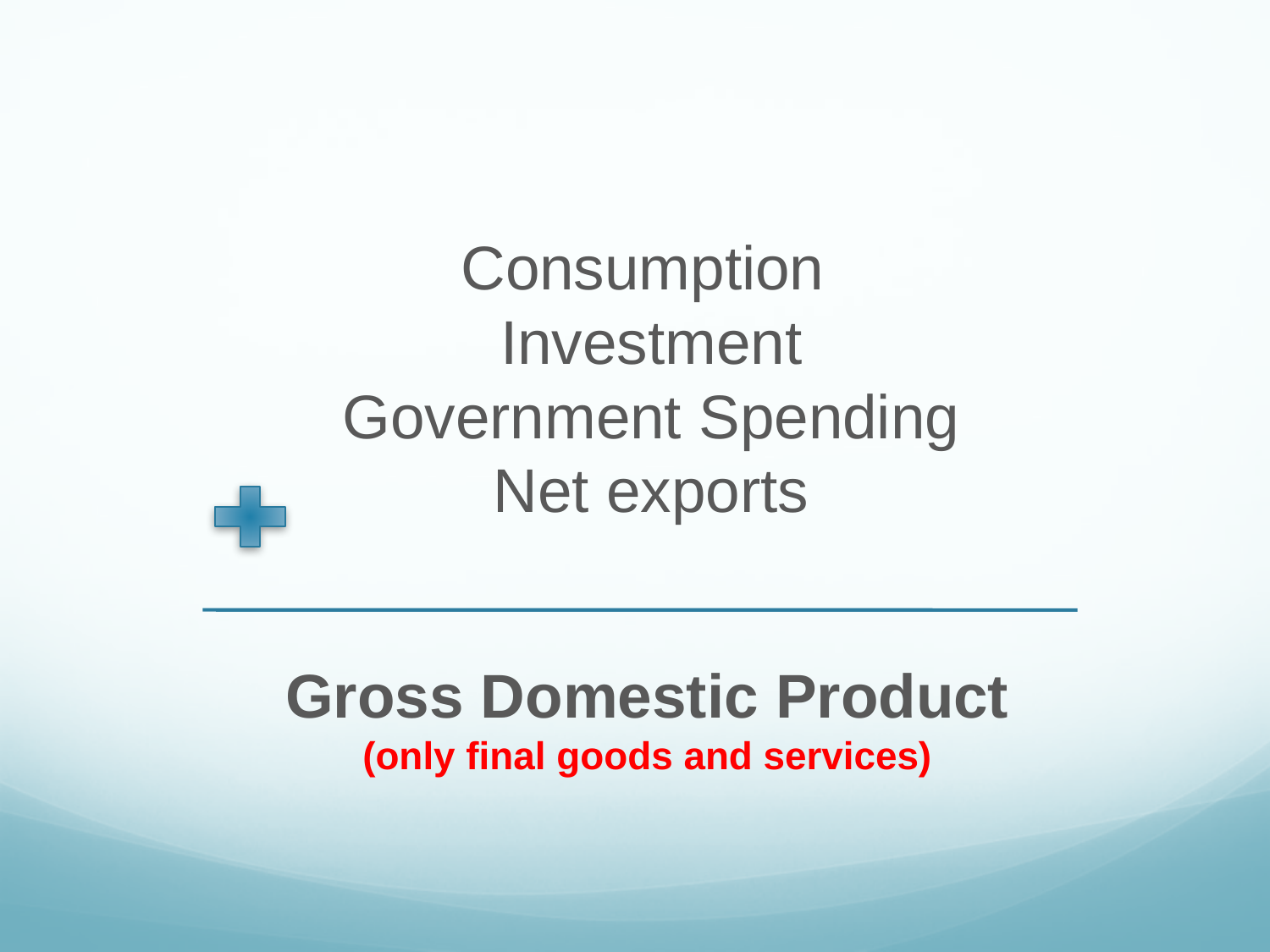

Consumption
Investment
Government Spending
Net exports

Gross Domestic Product
(only final goods and services)